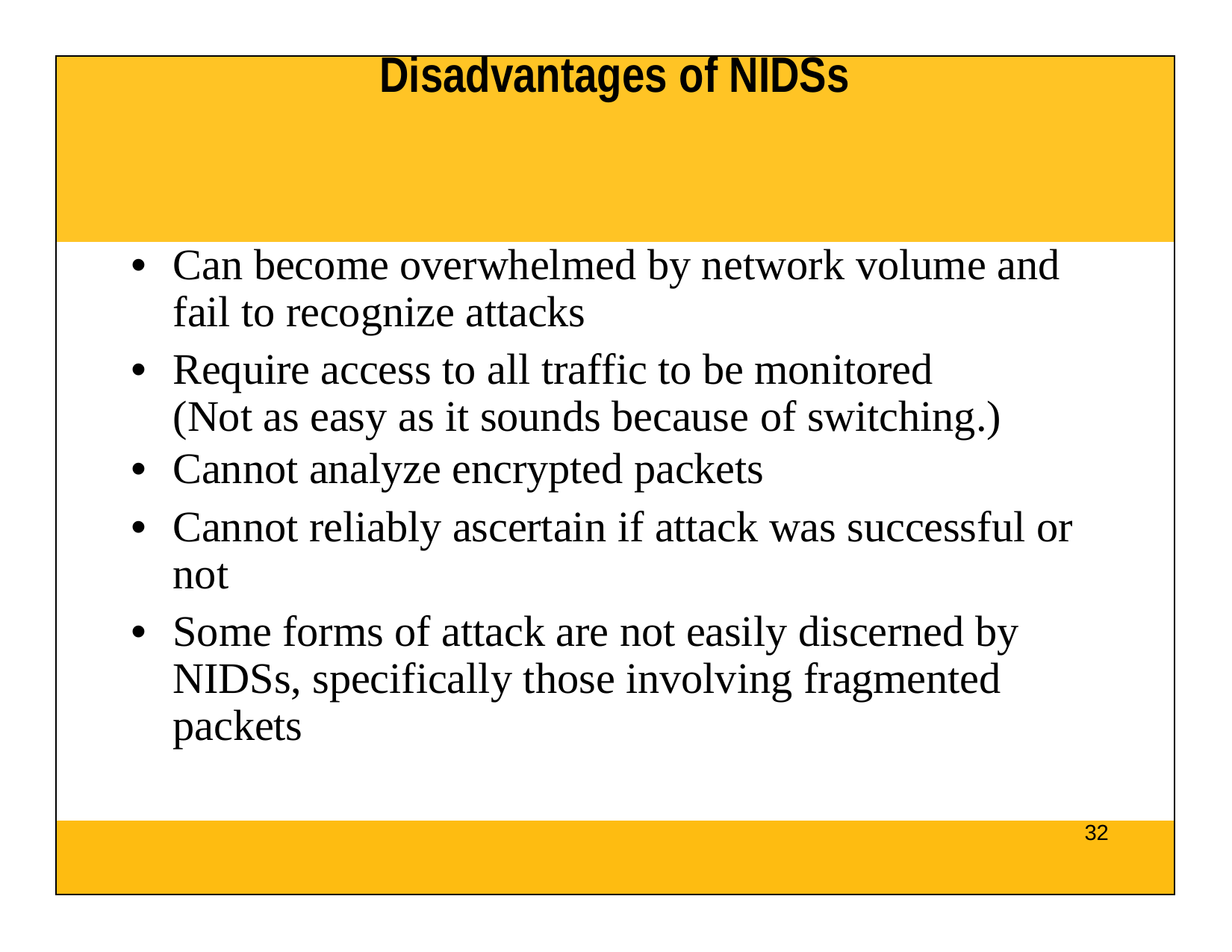

| Disadvantages of NIDSs |
| --- |
| Can become overwhelmed by network volume and fail to recognize attacks Require access to all traffic to be monitored (Not as easy as it sounds because of switching.) Cannot analyze encrypted packets Cannot reliably ascertain if attack was successful or not Some forms of attack are not easily discerned by NIDSs, specifically those involving fragmented packets |
| 32 |